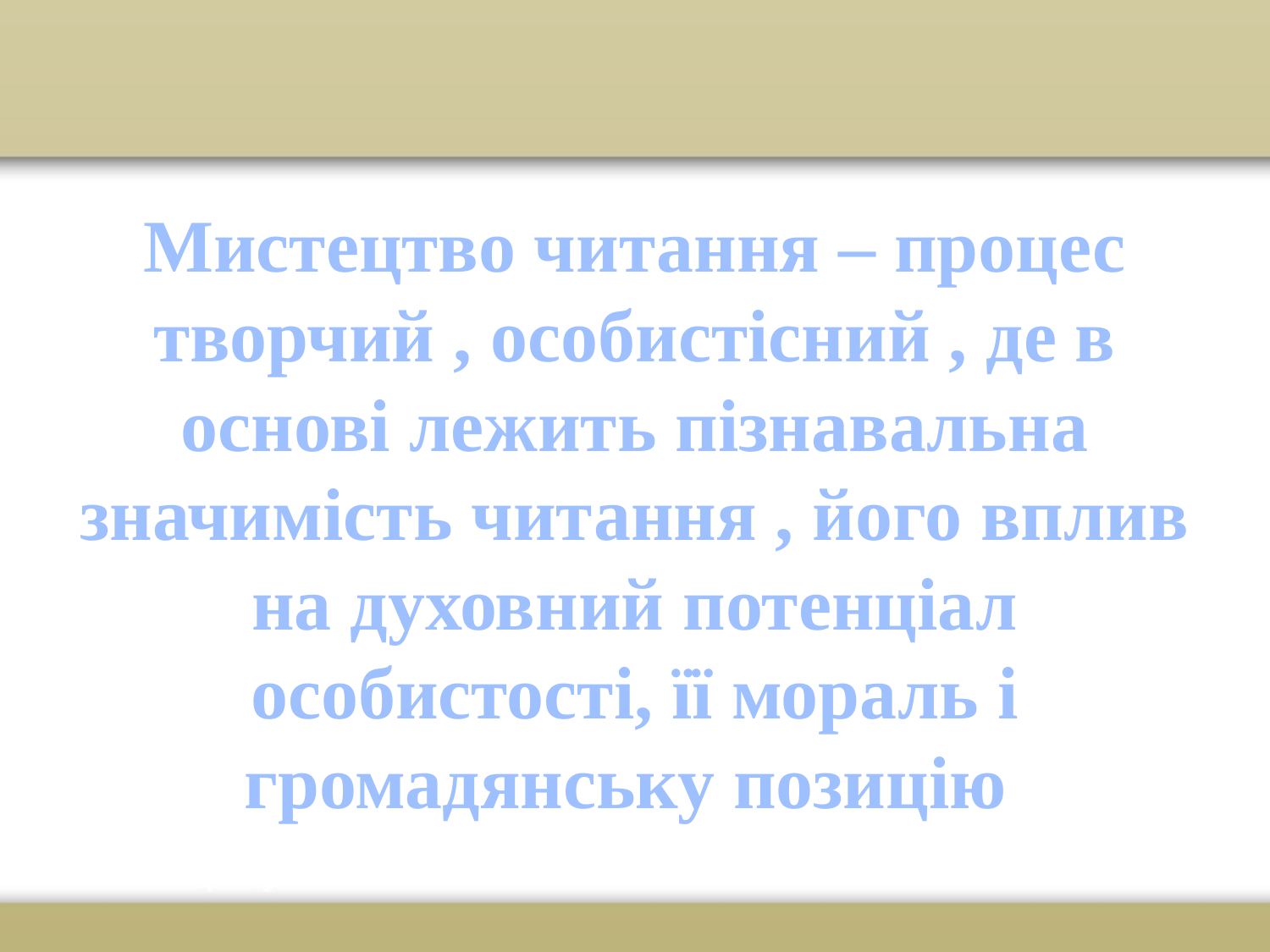

# Мистецтво читання – процес творчий , особистісний , де в основі лежить пізнавальна значимість читання , його вплив на духовний потенціал особистості, її мораль і громадянську позицію